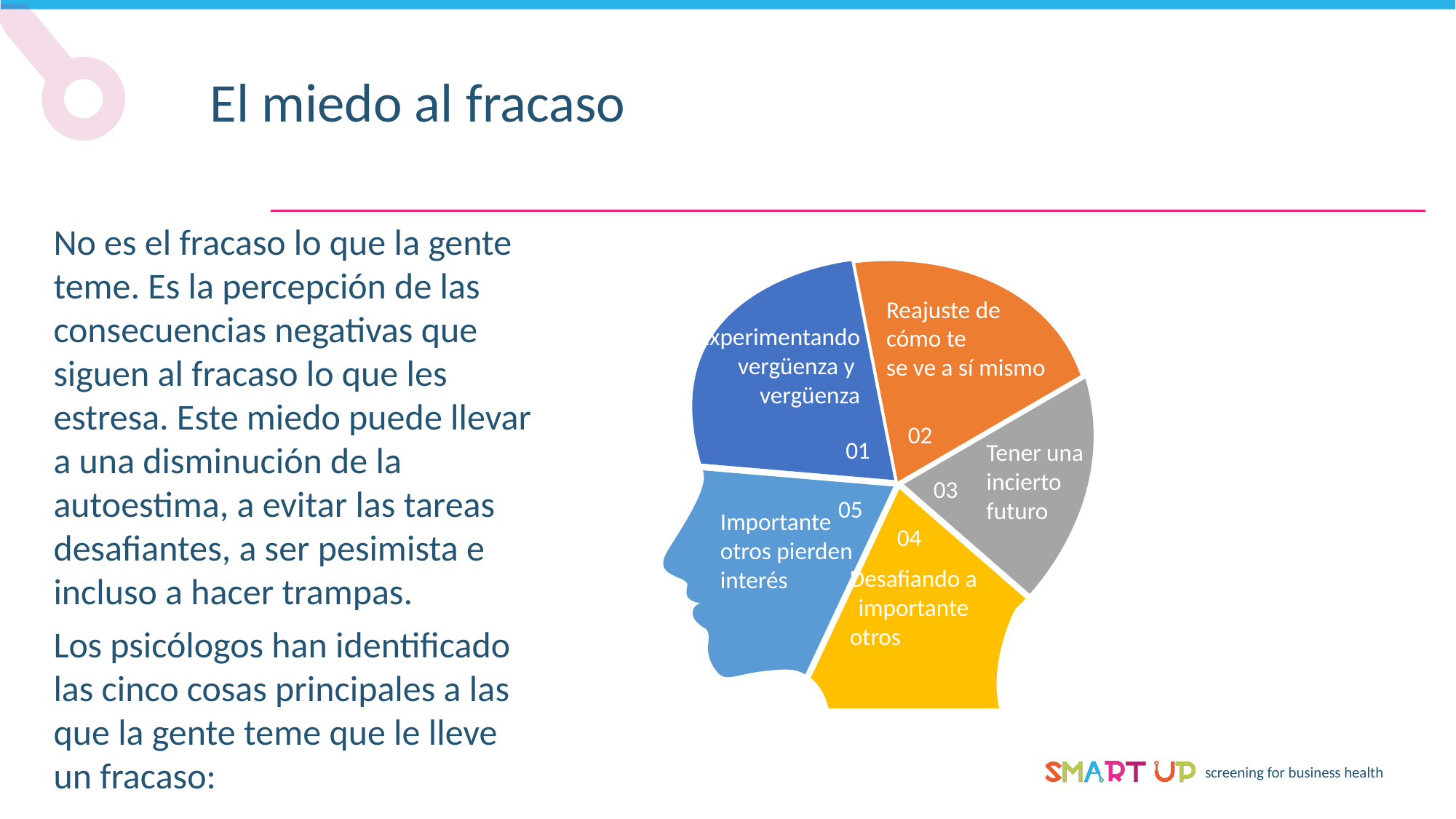

El miedo al fracaso
No es el fracaso lo que la gente teme. Es la percepción de las consecuencias negativas que siguen al fracaso lo que les estresa. Este miedo puede llevar a una disminución de la autoestima, a evitar las tareas desafiantes, a ser pesimista e incluso a hacer trampas.
Los psicólogos han identificado las cinco cosas principales a las que la gente teme que le lleve un fracaso:

Reajuste de
cómo te
se ve a sí mismo
Experimentando
vergüenza y
vergüenza

02
01
Tener una
incierto
futuro
03

05

Importante
otros pierden
interés
04
Desafiando a
importante
otros